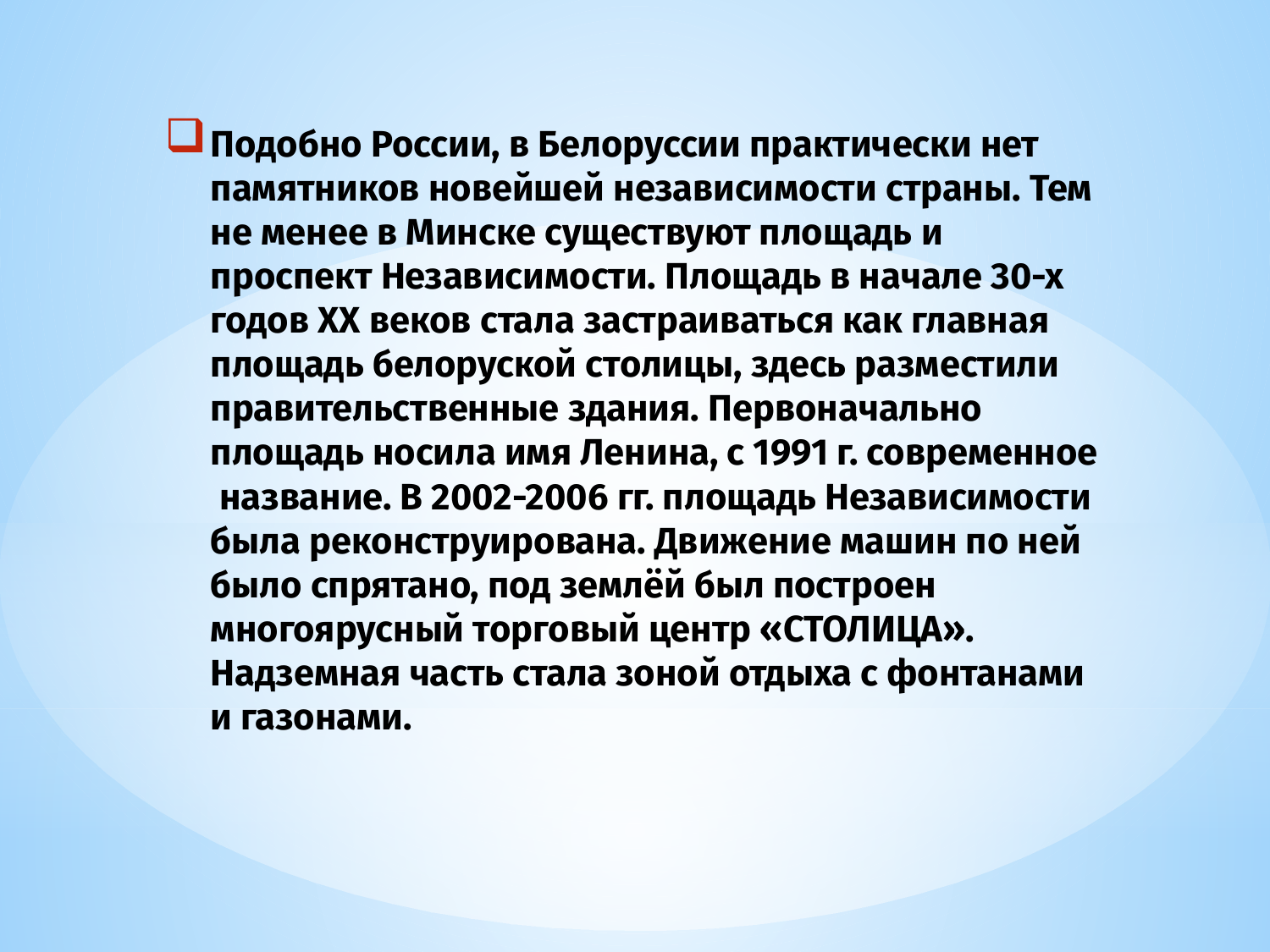

# Подобно России, в Белоруссии практически нет памятников новейшей независимости страны. Тем не менее в Минске существуют площадь и проспект Независимости. Площадь в начале 30-х годов ХХ веков стала застраиваться как главная площадь белоруской столицы, здесь разместили правительственные здания. Первоначально площадь носила имя Ленина, с 1991 г. современное  название. В 2002-2006 гг. площадь Независимости была реконструирована. Движение машин по ней  было спрятано, под землёй был построен многоярусный торговый центр «СТОЛИЦА». Надземная часть стала зоной отдыха с фонтанами и газонами.